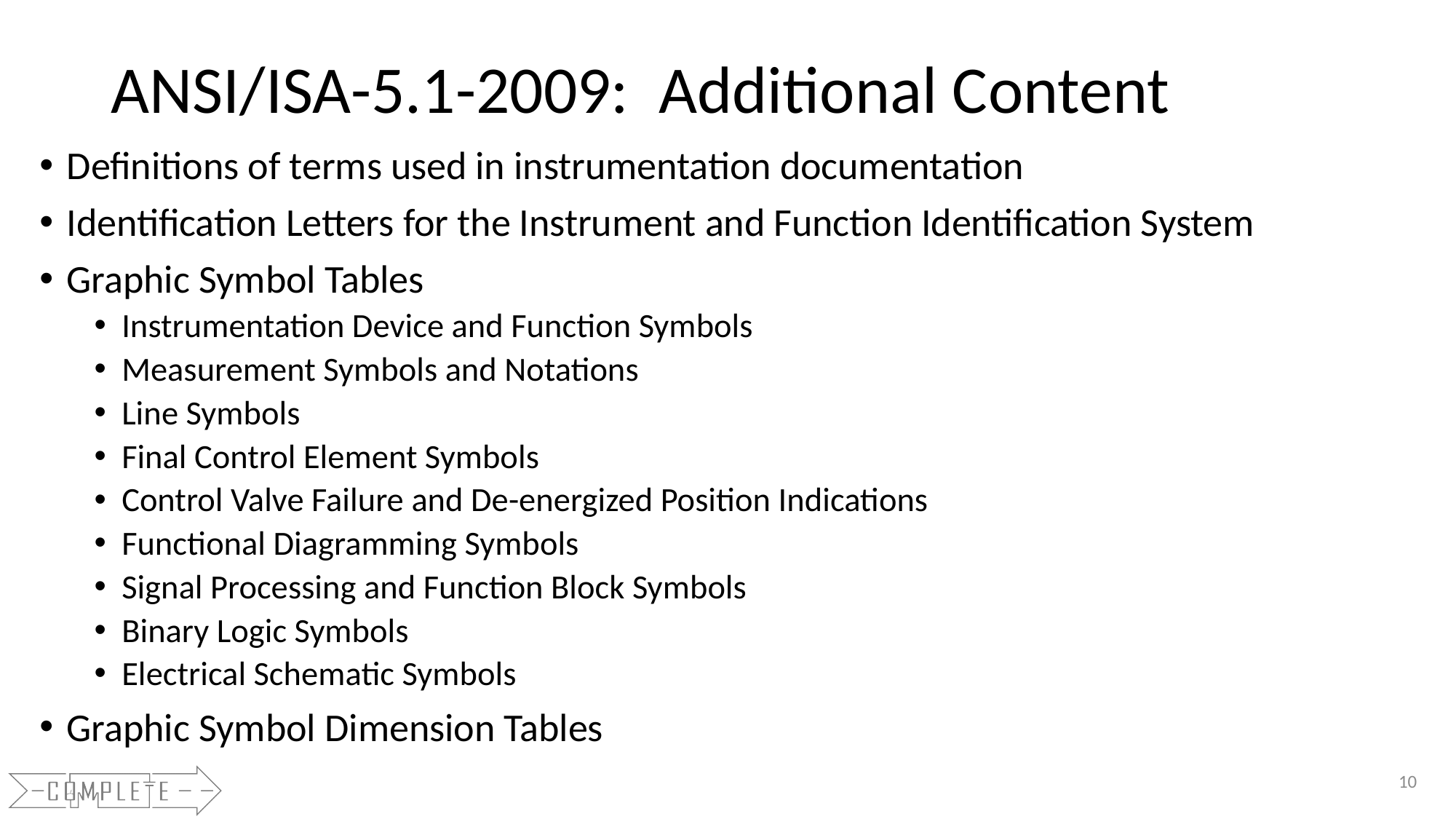

# ANSI/ISA-5.1-2009:  Additional Content
Definitions of terms used in instrumentation documentation
Identification Letters for the Instrument and Function Identification System
Graphic Symbol Tables
Instrumentation Device and Function Symbols
Measurement Symbols and Notations
Line Symbols
Final Control Element Symbols
Control Valve Failure and De-energized Position Indications
Functional Diagramming Symbols
Signal Processing and Function Block Symbols
Binary Logic Symbols
Electrical Schematic Symbols
Graphic Symbol Dimension Tables
10